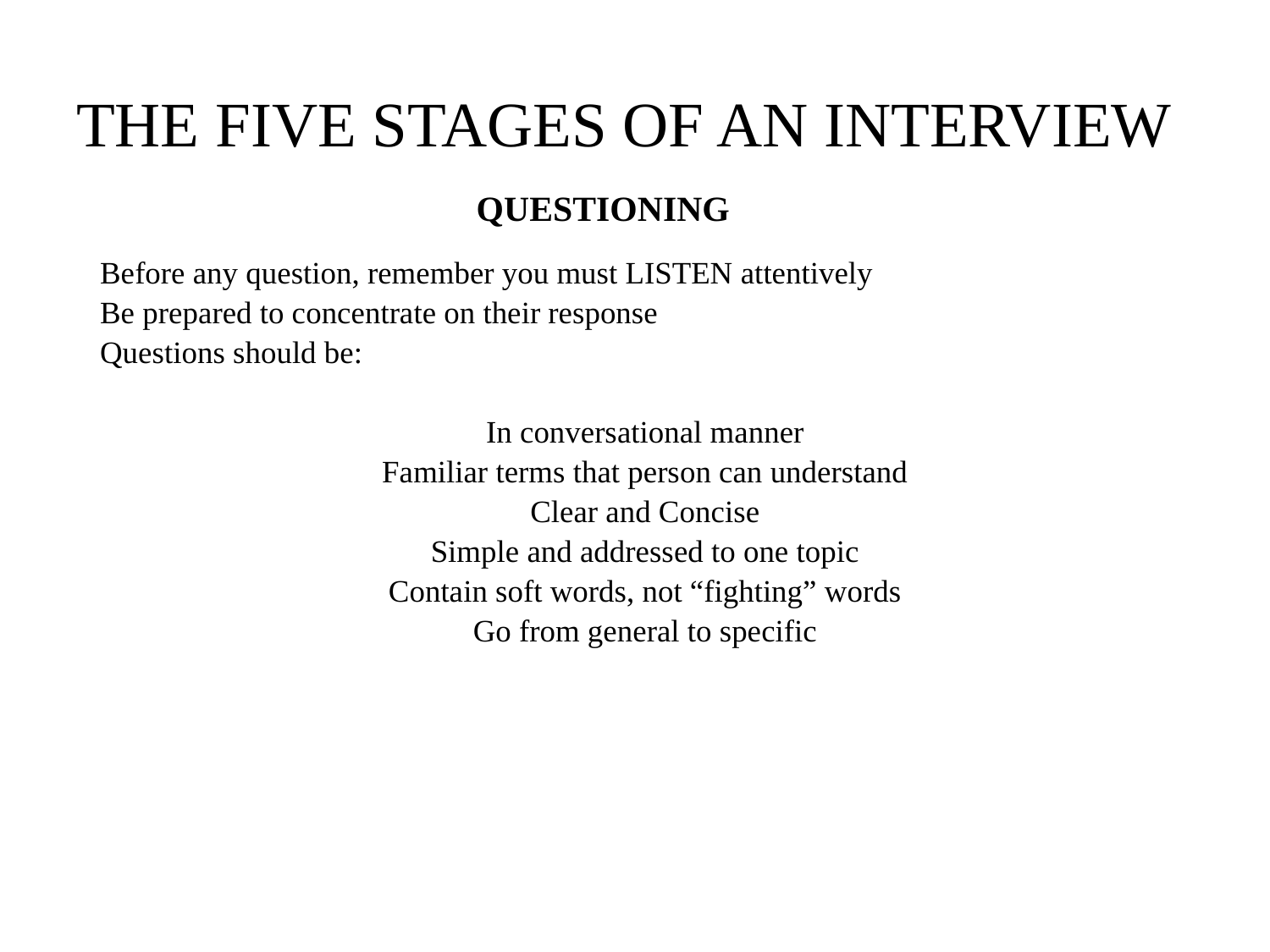

# THE FIVE STAGES OF AN INTERVIEW
QUESTIONING
Before any question, remember you must LISTEN attentively
Be prepared to concentrate on their response
Questions should be:

		In conversational manner
		Familiar terms that person can understand
		Clear and Concise
		Simple and addressed to one topic
		Contain soft words, not “fighting” words
		Go from general to specific